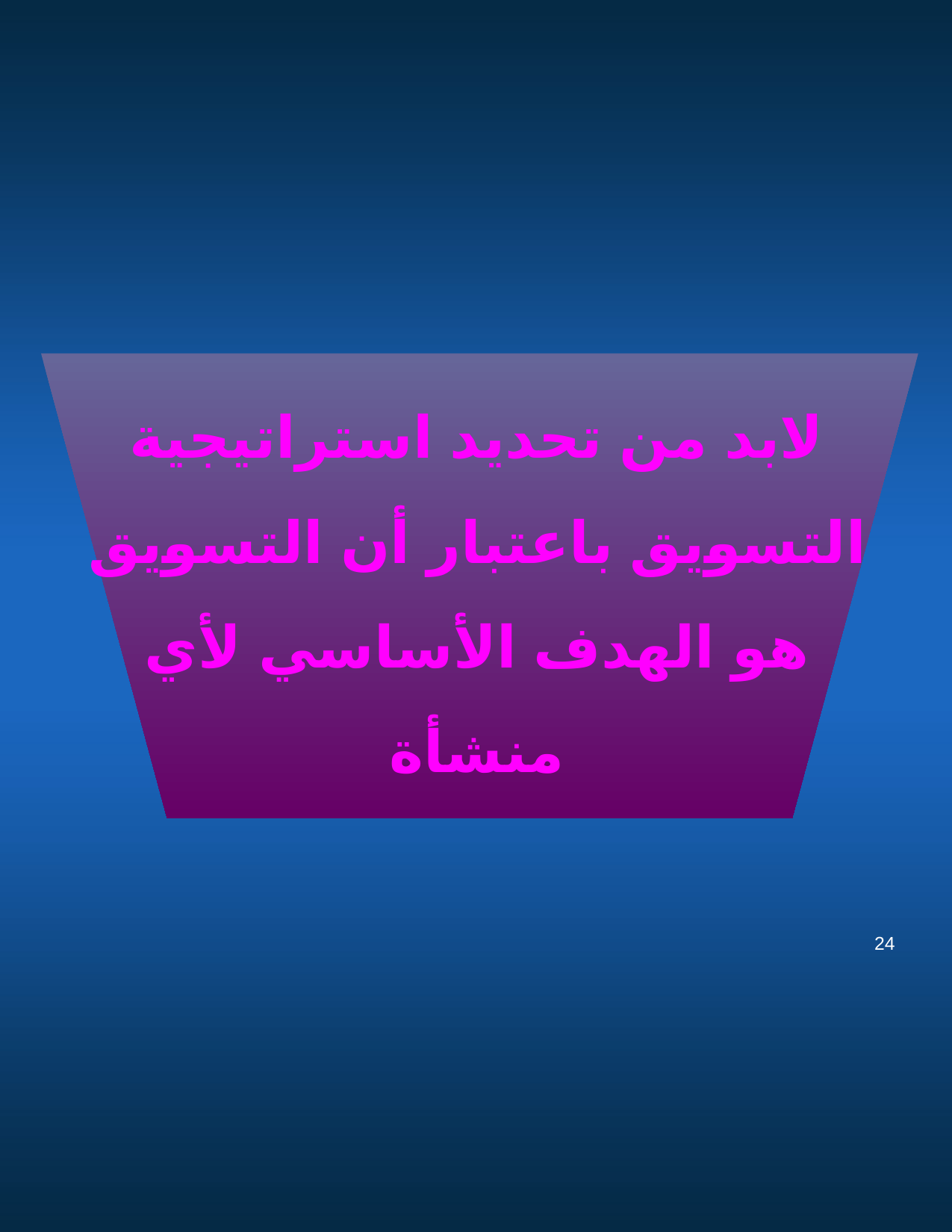

لابد من تحديد استراتيجية التسويق باعتبار أن التسويق هو الهدف الأساسي لأي منشأة

24